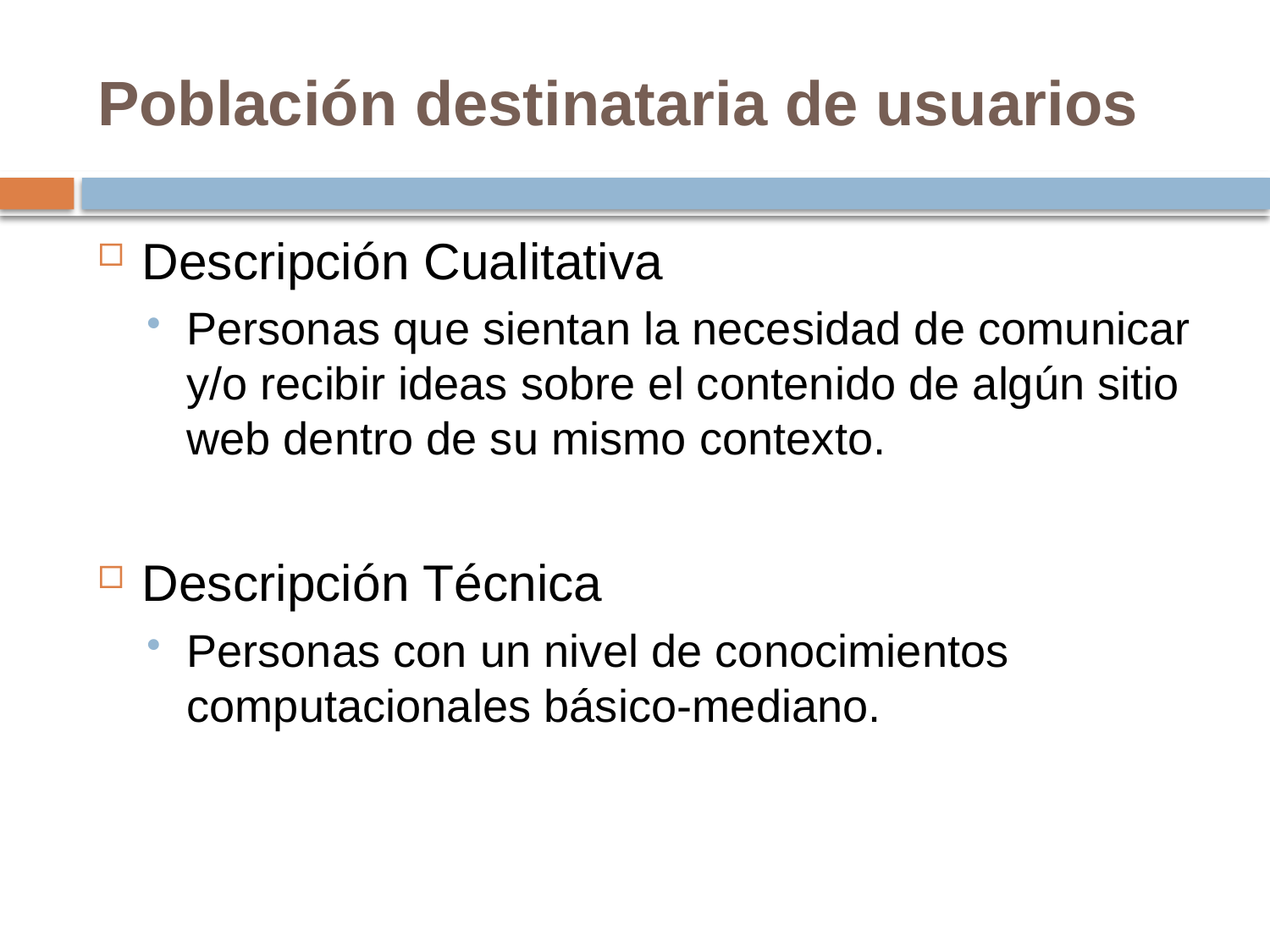

# Población destinataria de usuarios
Descripción Cualitativa
Personas que sientan la necesidad de comunicar y/o recibir ideas sobre el contenido de algún sitio web dentro de su mismo contexto.

Descripción Técnica
Personas con un nivel de conocimientos computacionales básico-mediano.